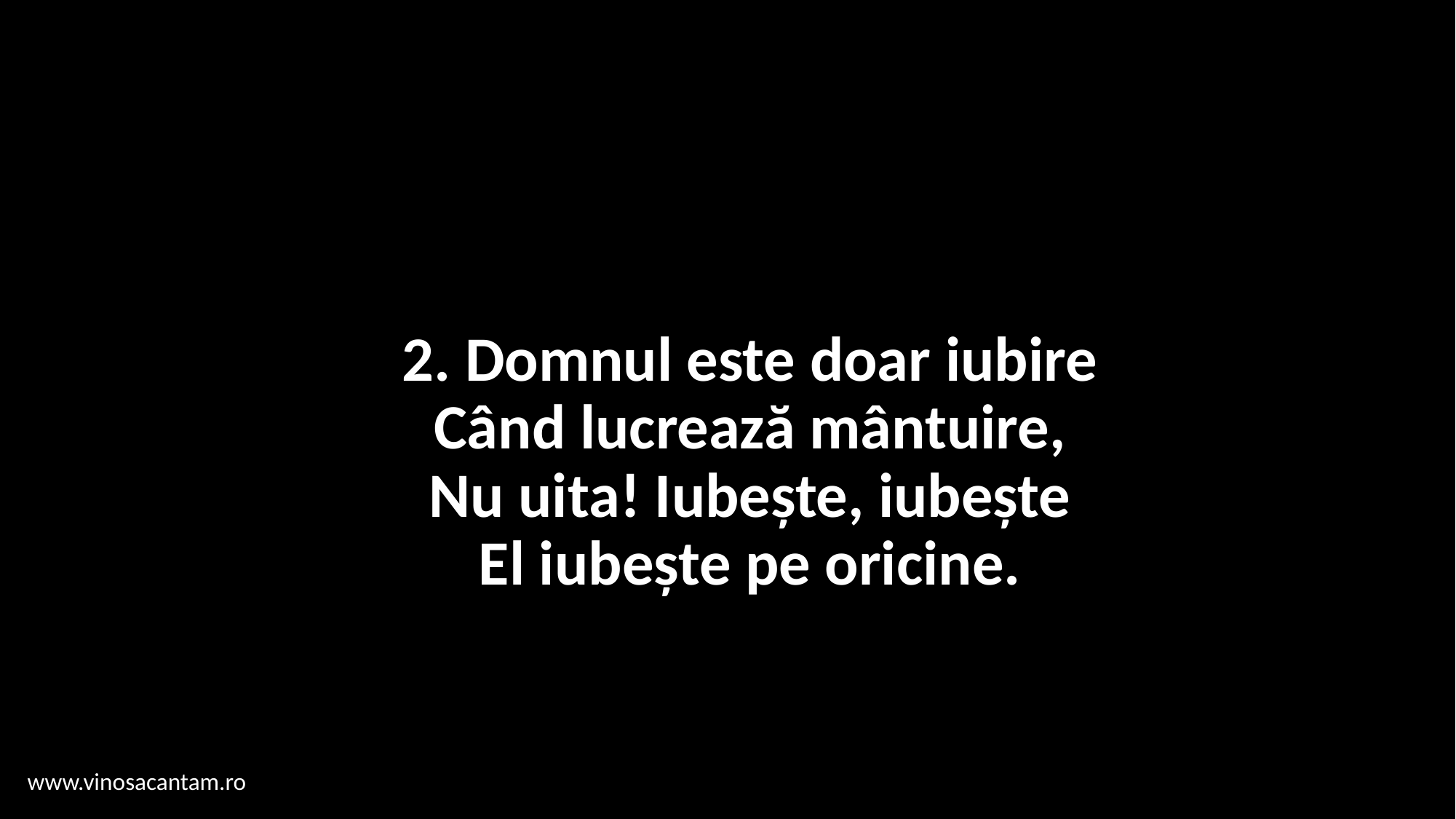

# 2. Domnul este doar iubire Când lucrează mântuire, Nu uita! Iubește, iubește El iubește pe oricine.
www.vinosacantam.ro